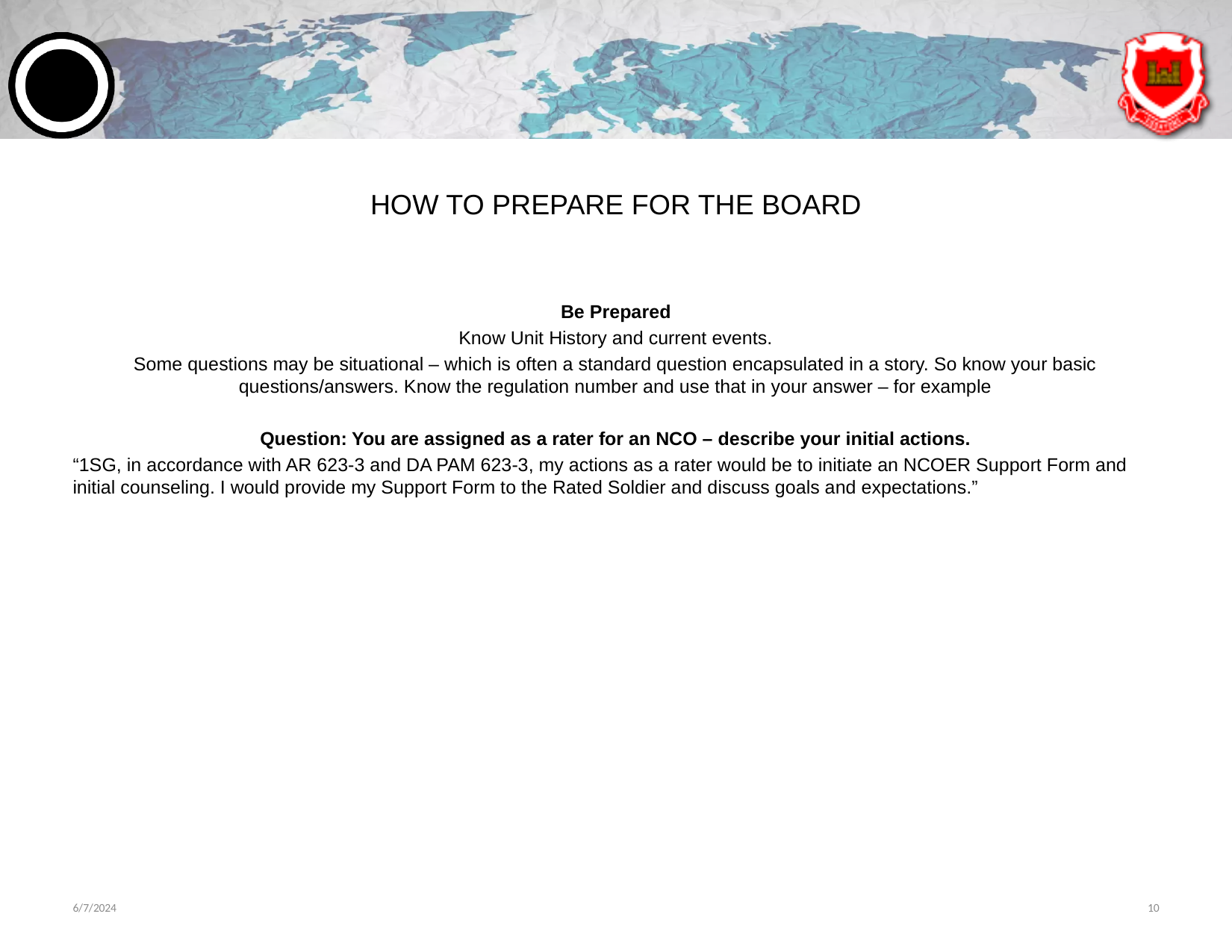

# HOW TO PREPARE FOR THE BOARD
Be Prepared
Know Unit History and current events.
Some questions may be situational – which is often a standard question encapsulated in a story. So know your basic questions/answers. Know the regulation number and use that in your answer – for example

Question: You are assigned as a rater for an NCO – describe your initial actions.
“1SG, in accordance with AR 623-3 and DA PAM 623-3, my actions as a rater would be to initiate an NCOER Support Form and initial counseling. I would provide my Support Form to the Rated Soldier and discuss goals and expectations.”

6/7/2024
10